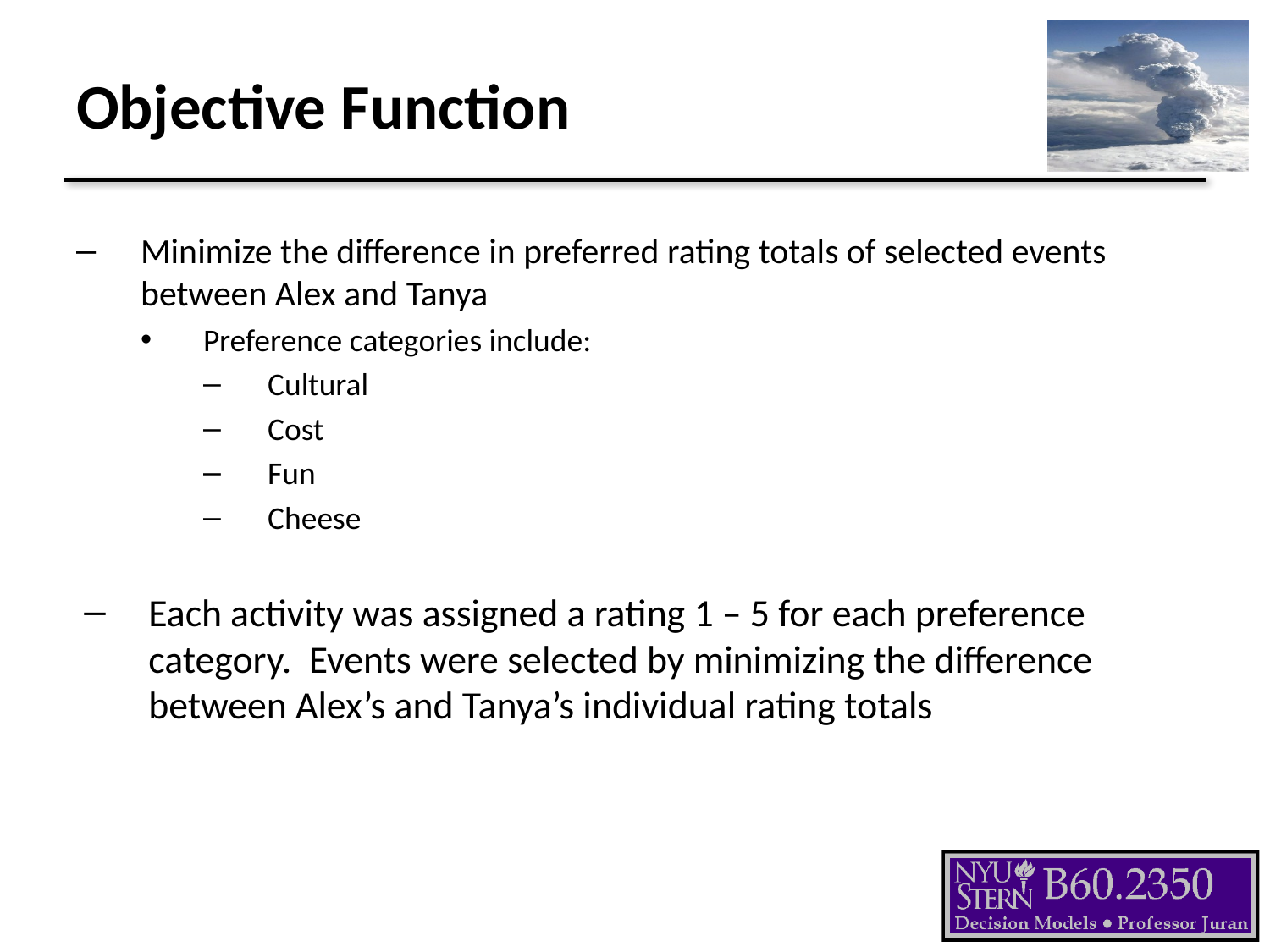

# Objective Function
Minimize the difference in preferred rating totals of selected events between Alex and Tanya
Preference categories include:
Cultural
Cost
Fun
Cheese

Each activity was assigned a rating 1 – 5 for each preference category.  Events were selected by minimizing the difference between Alex’s and Tanya’s individual rating totals